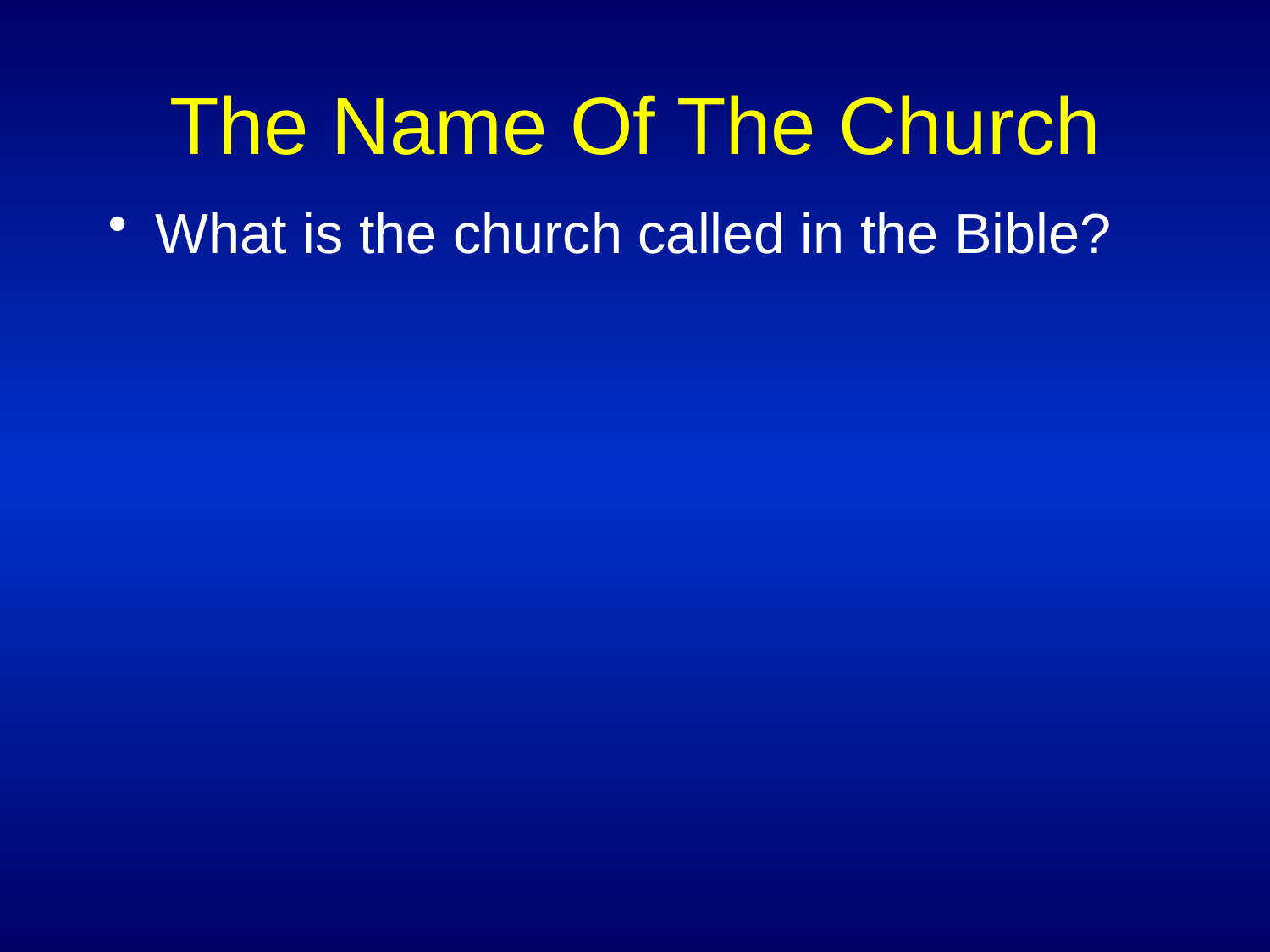

# The Name Of The Church
What is the church called in the Bible?